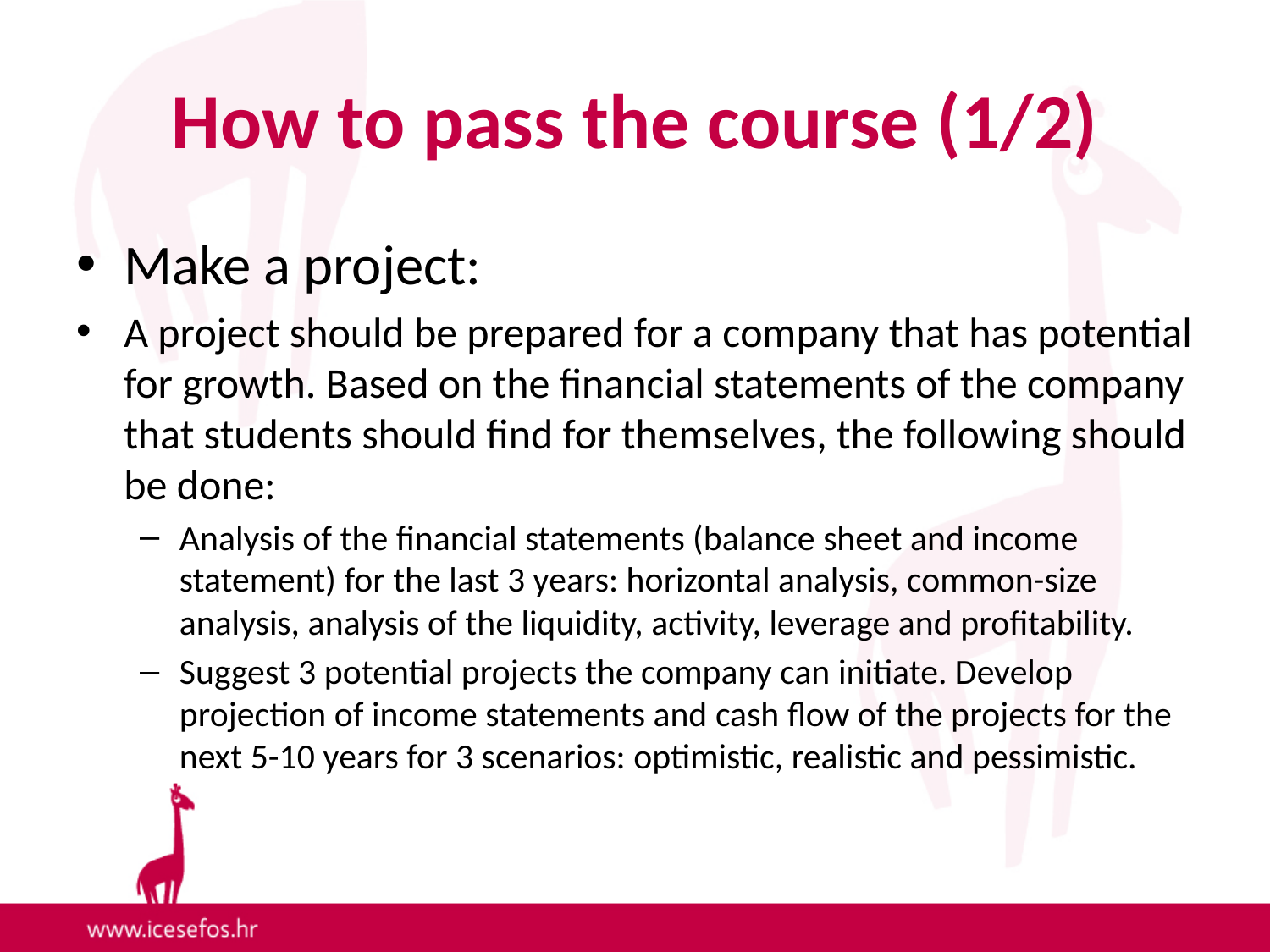

# How to pass the course (1/2)
Make a project:
A project should be prepared for a company that has potential for growth. Based on the financial statements of the company that students should find for themselves, the following should be done:
Analysis of the financial statements (balance sheet and income statement) for the last 3 years: horizontal analysis, common-size analysis, analysis of the liquidity, activity, leverage and profitability.
Suggest 3 potential projects the company can initiate. Develop projection of income statements and cash flow of the projects for the next 5-10 years for 3 scenarios: optimistic, realistic and pessimistic.